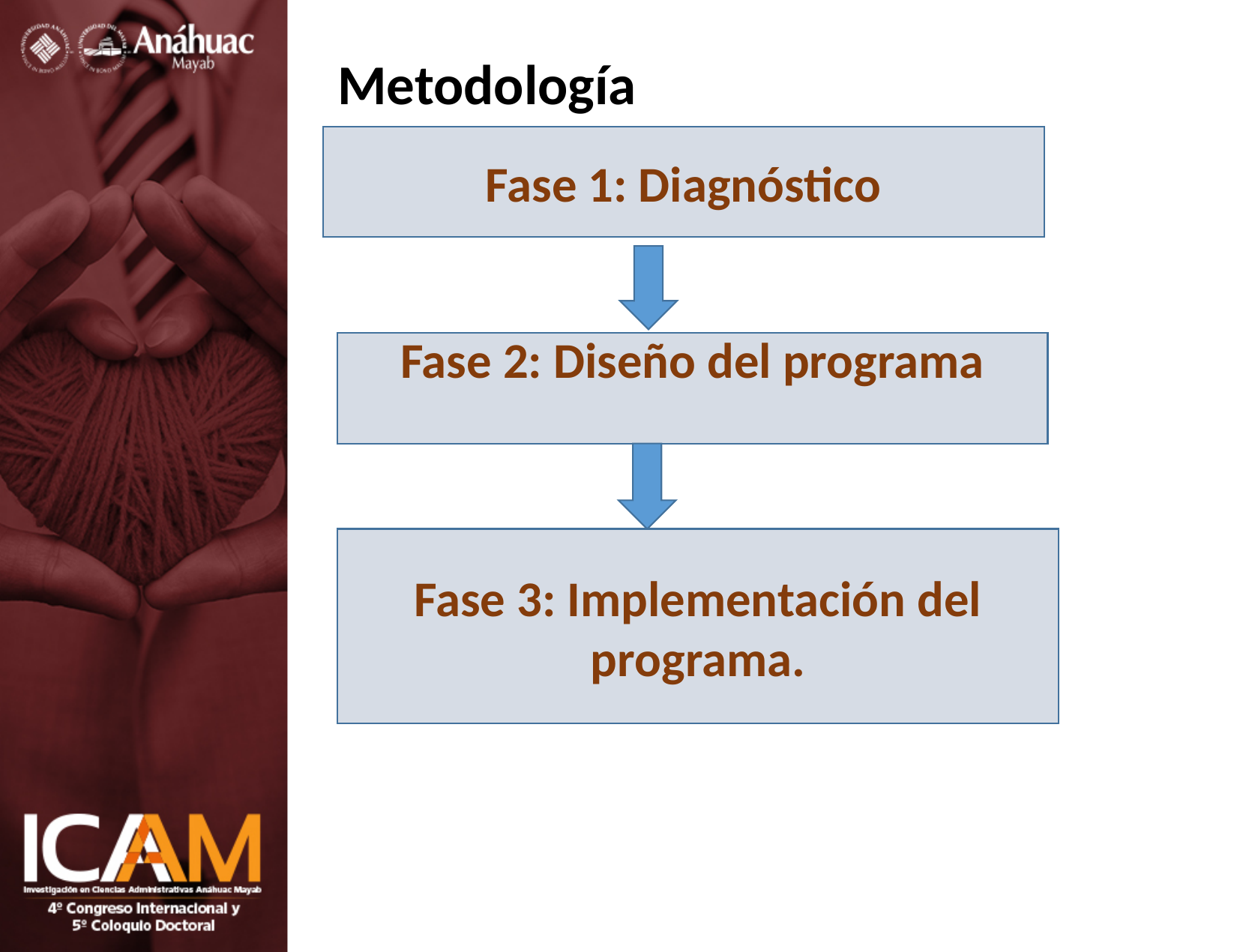

# Metodología
Fase 1: Diagnóstico

Fase 2: Diseño del programa

Fase 3: Implementación del programa.